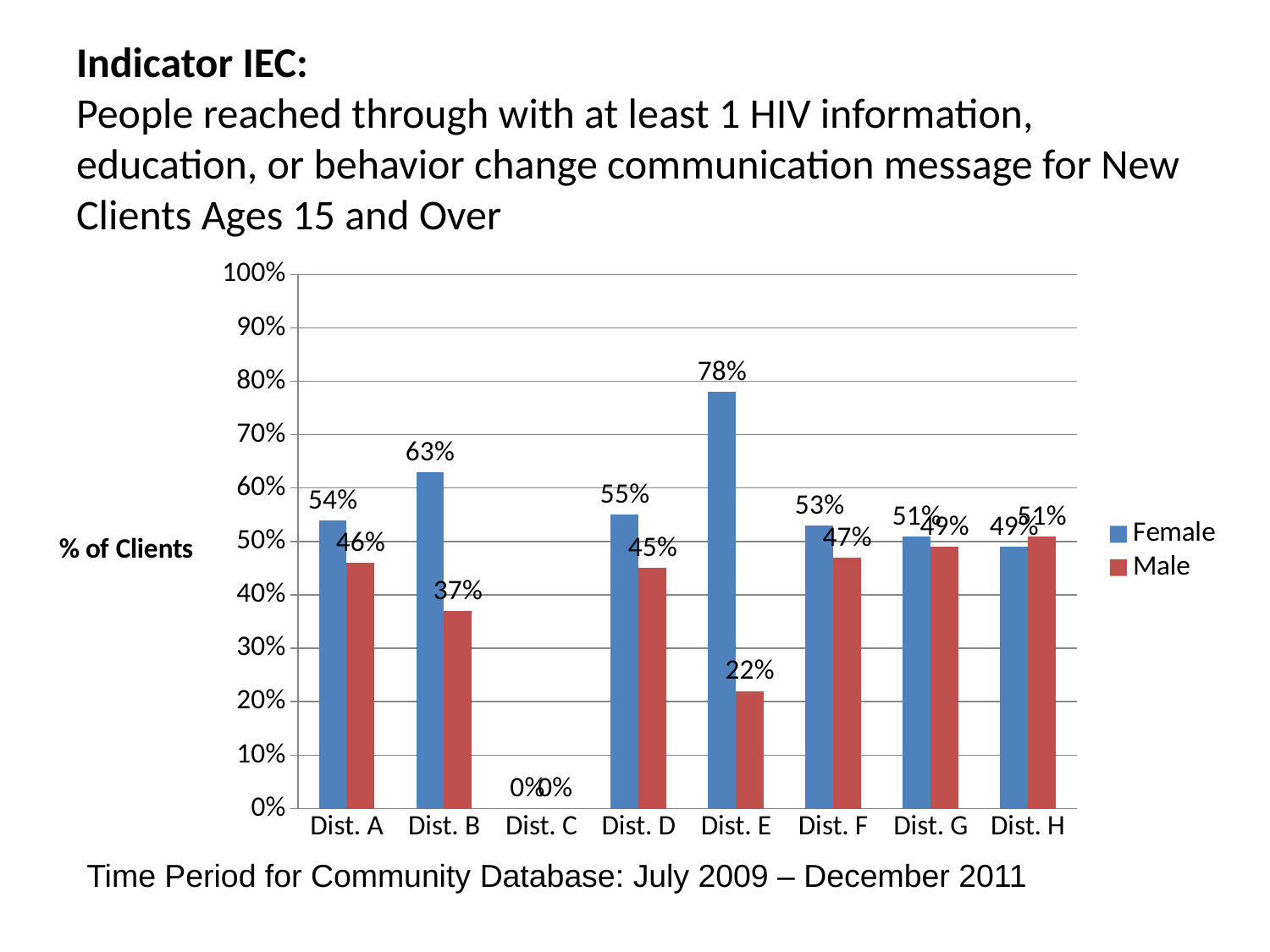

# Indicator IEC: People reached through with at least 1 HIV information, education, or behavior change communication message for New Clients Ages 15 and Over

### Chart

| Category | Female | Male |
|---|---|---|
| Dist. A | 0.54 | 0.46 |
| Dist. B | 0.63 | 0.37 |
| Dist. C | 0.0 | 0.0 |
| Dist. D | 0.55 | 0.45 |
| Dist. E | 0.78 | 0.22 |
| Dist. F | 0.53 | 0.47 |
| Dist. G | 0.51 | 0.49 |
| Dist. H | 0.49 | 0.51 |
Time Period for Community Database: July 2009 – December 2011